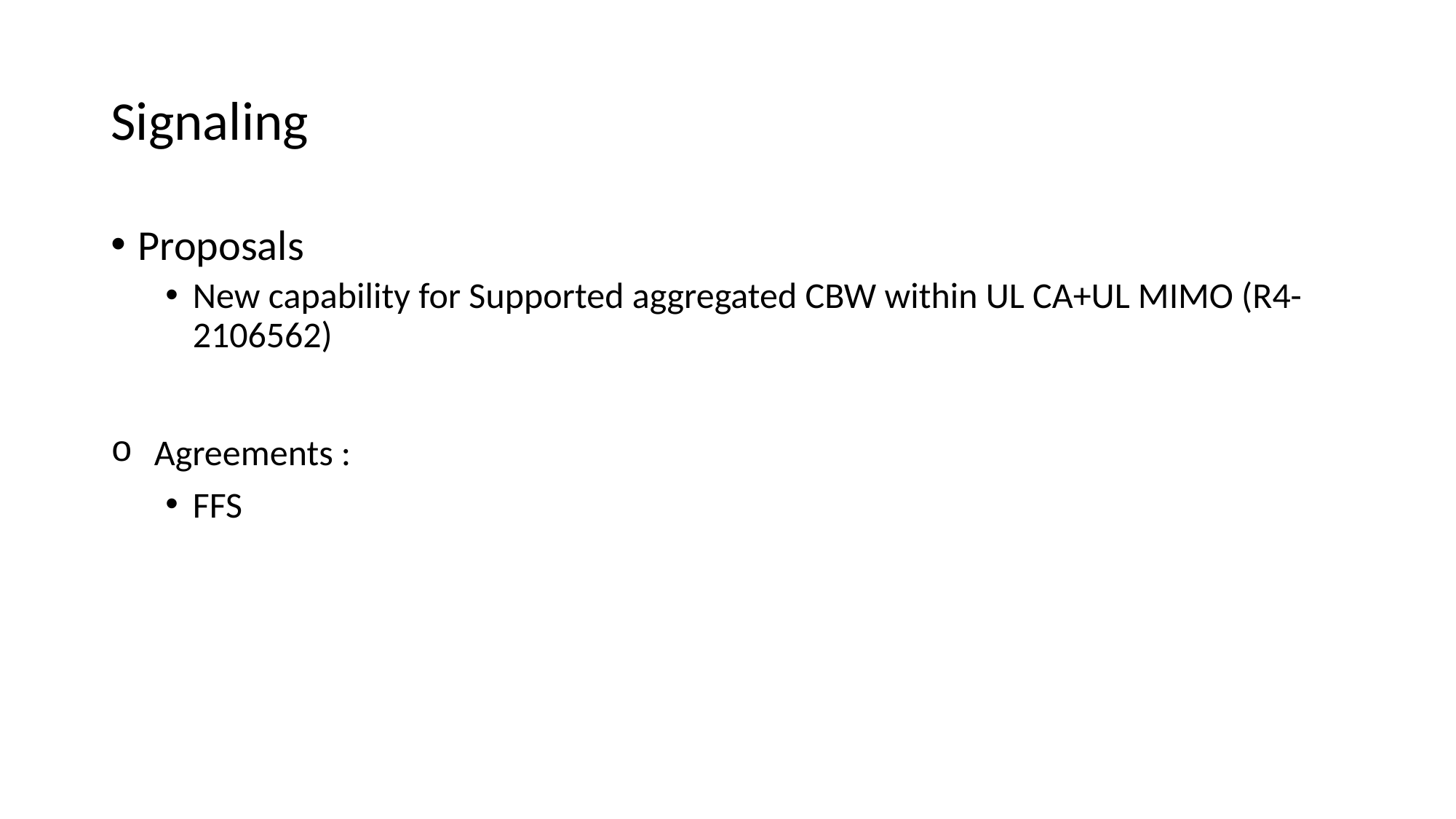

# Signaling
Proposals
New capability for Supported aggregated CBW within UL CA+UL MIMO (R4-2106562)

Agreements :
FFS